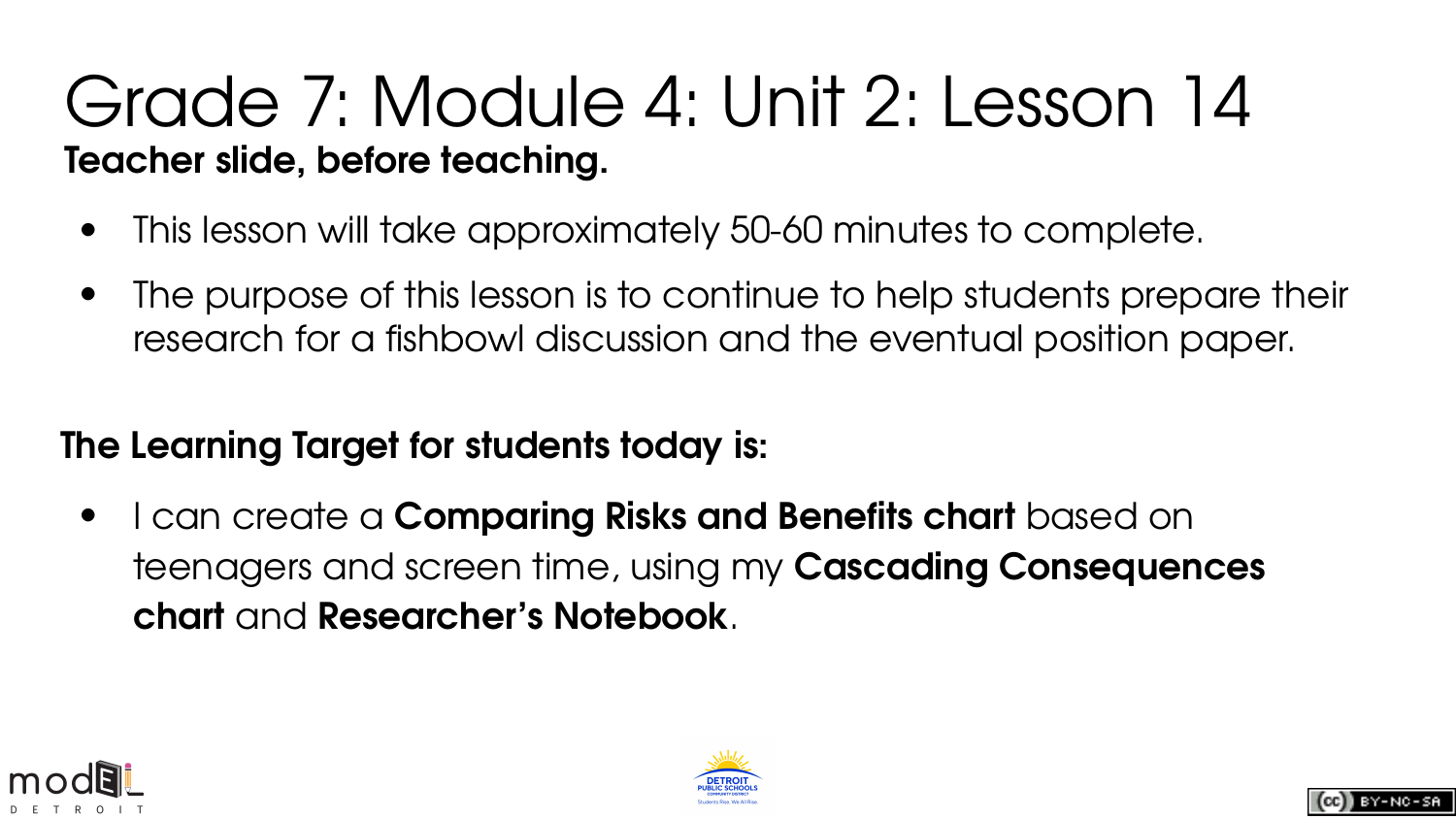

Grade 7: Module 4: Unit 2: Lesson 14
Teacher slide, before teaching.
This lesson will take approximately 50-60 minutes to complete.
The purpose of this lesson is to continue to help students prepare their research for a fishbowl discussion and the eventual position paper.

The Learning Target for students today is:
I can create a Comparing Risks and Benefits chart based on teenagers and screen time, using my Cascading Consequences chart and Researcher’s Notebook.